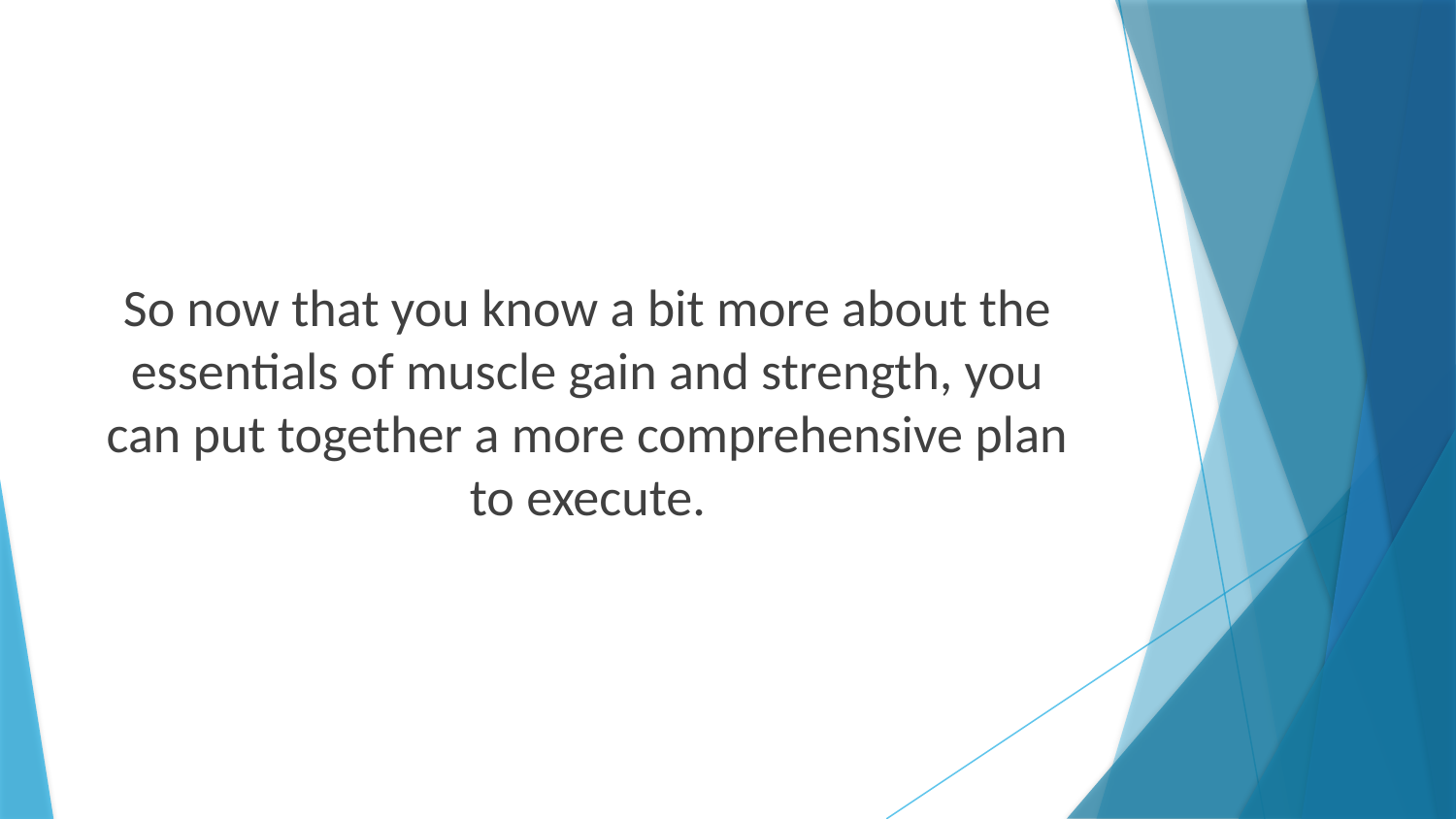

So now that you know a bit more about the essentials of muscle gain and strength, you can put together a more comprehensive plan to execute.